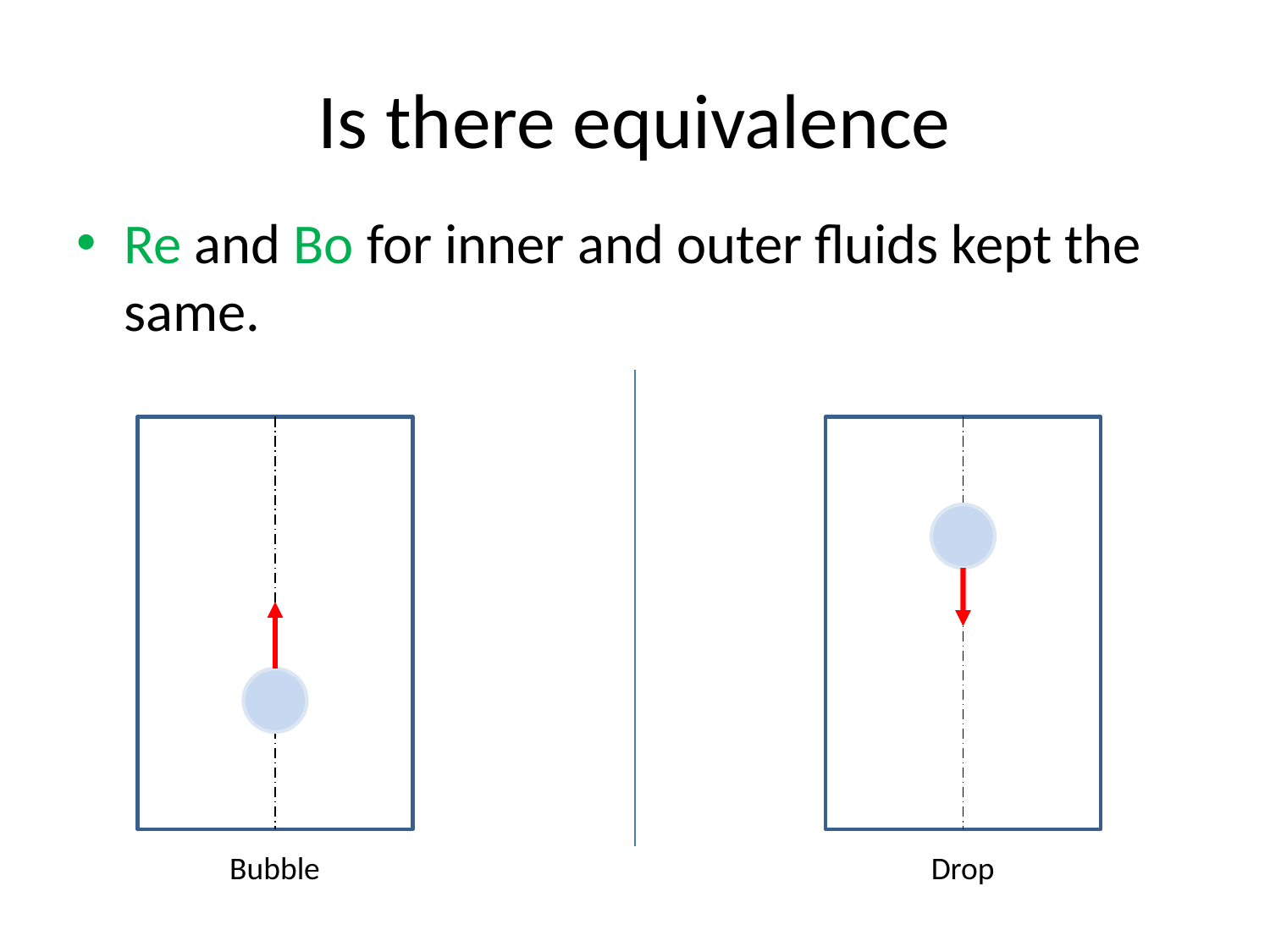

# Is there equivalence
Re and Bo for inner and outer fluids kept the same.

Drop
Bubble